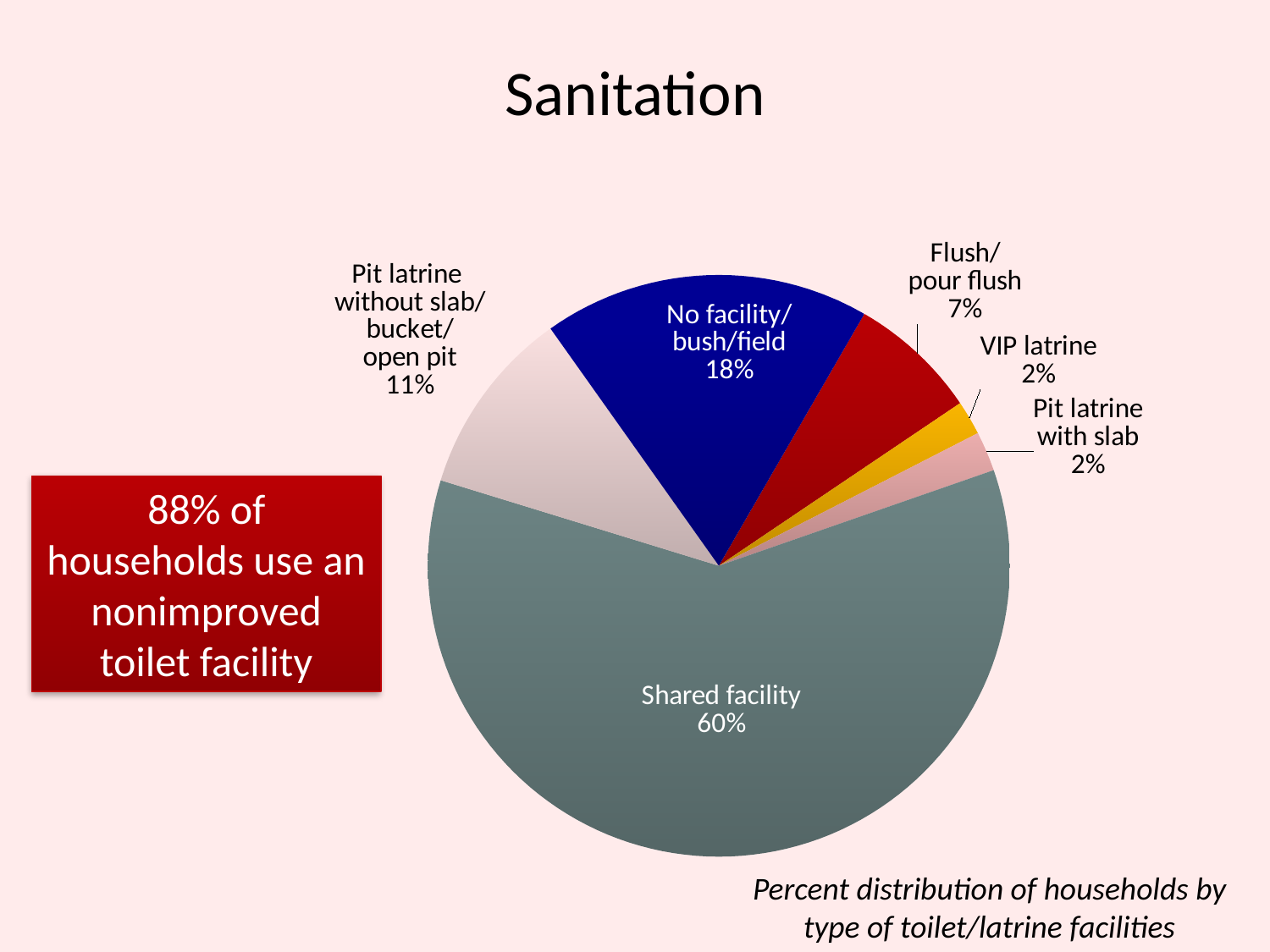

# Sanitation

### Chart

| Category | Series 1 |
|---|---|
| Flush/pour flush | 7.1999999999999975 |
| VIP latrine | 1.9000000000000001 |
| Pit latrine with slab | 2.2 |
| Shared facility | 59.9 |
| Pit latrine without slab/bucket/open pit | 10.4 |
| No facility/bush/field | 18.1 |
88% of households use an nonimproved toilet facility
Percent distribution of households by type of toilet/latrine facilities